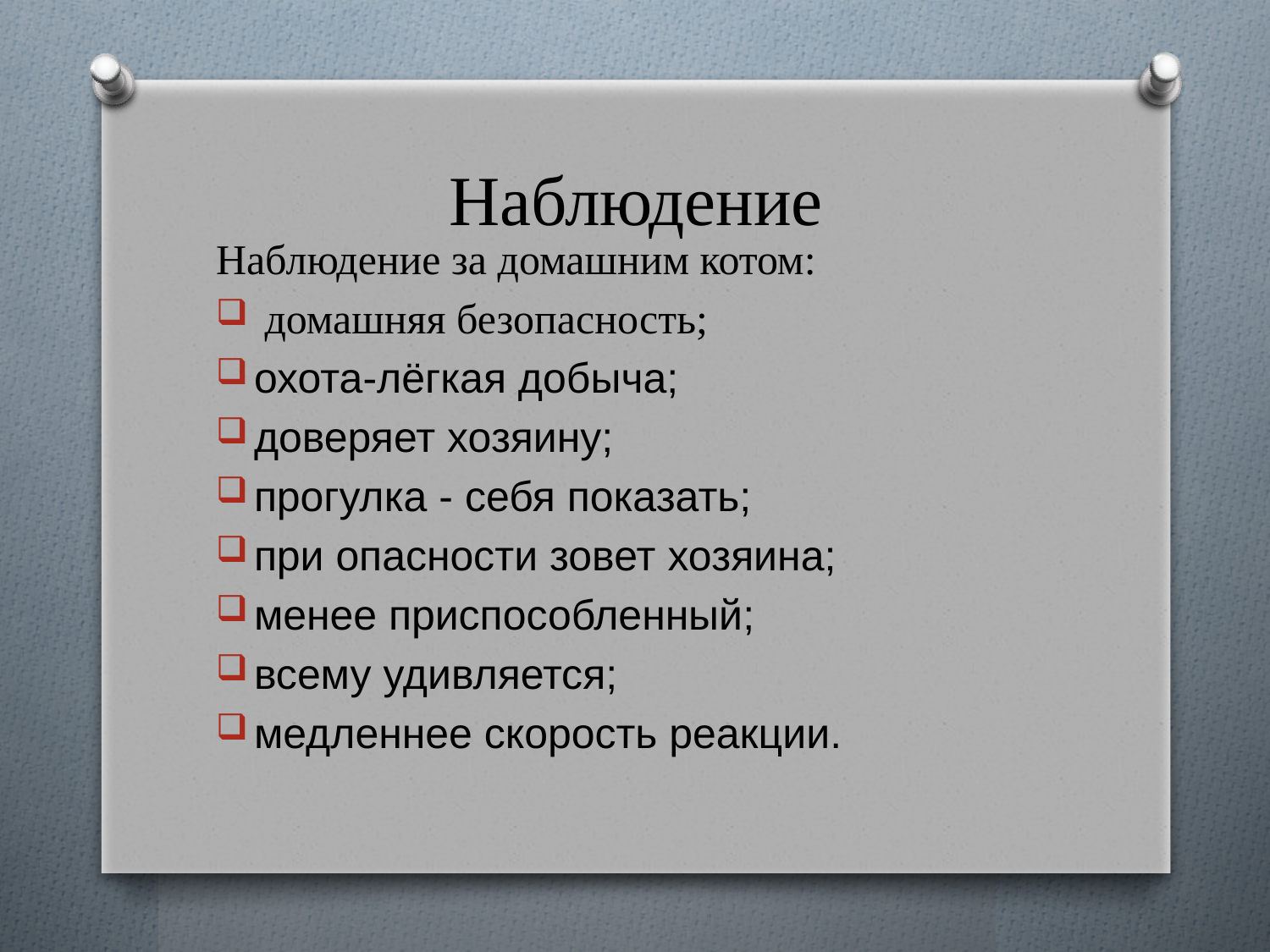

# Наблюдение
Наблюдение за домашним котом:
 домашняя безопасность;
охота-лёгкая добыча;
доверяет хозяину;
прогулка - себя показать;
при опасности зовет хозяина;
менее приспособленный;
всему удивляется;
медленнее скорость реакции.